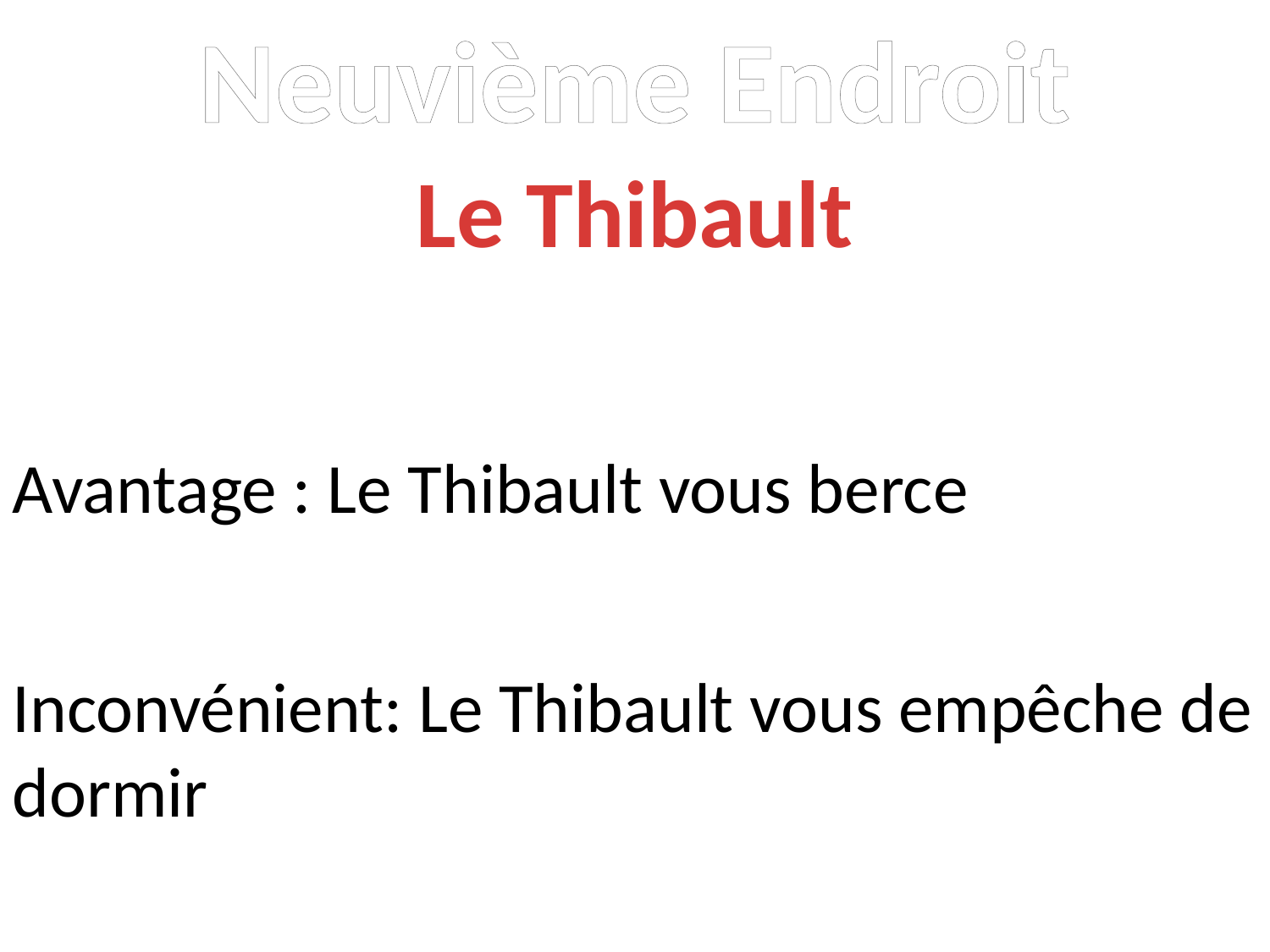

Neuvième Endroit
Le Thibault
Avantage : Le Thibault vous berce
Inconvénient: Le Thibault vous empêche de dormir